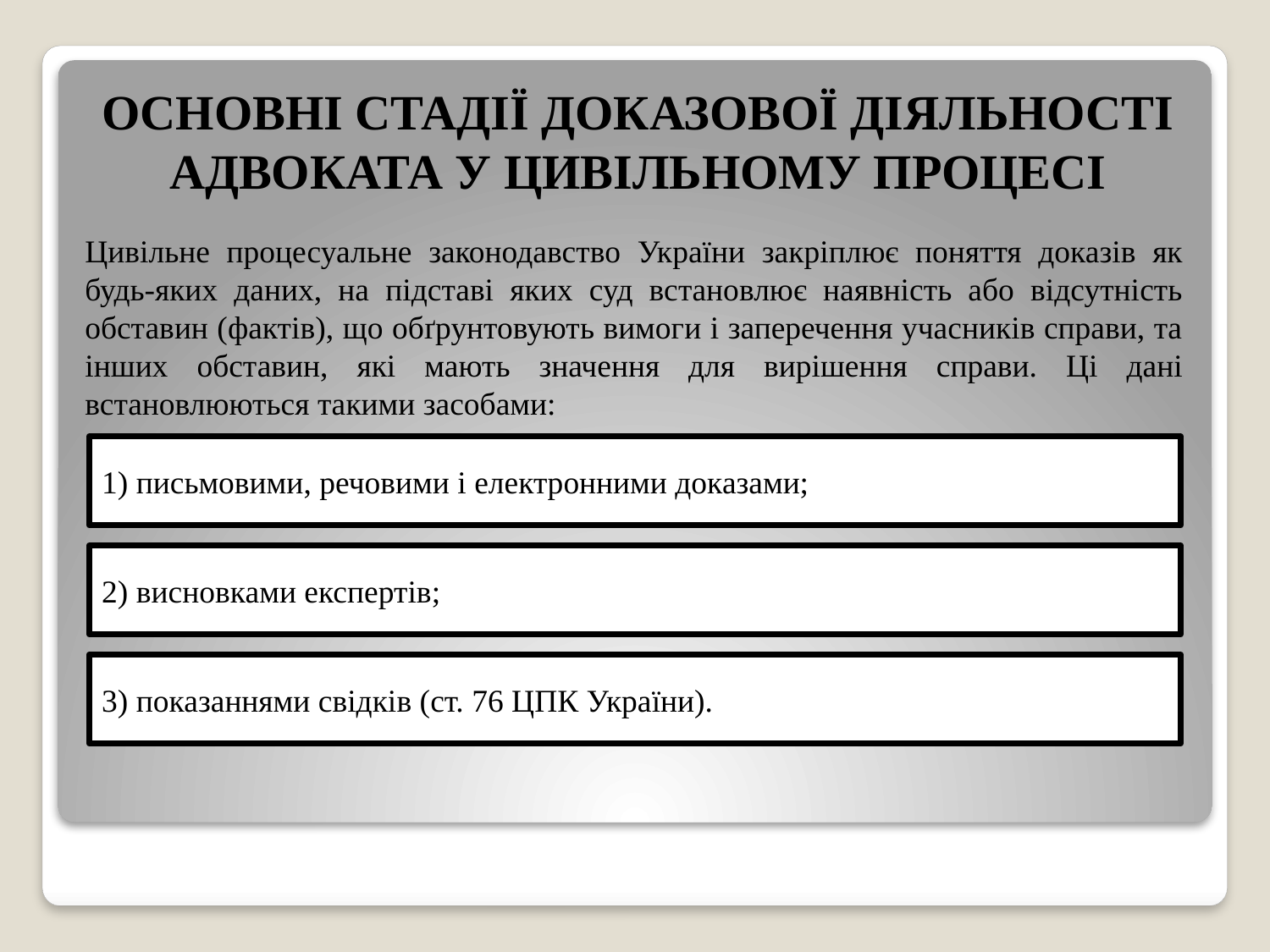

# ОСНОВНІ СТАДІЇ ДОКАЗОВОЇ ДІЯЛЬНОСТІ АДВОКАТА У ЦИВІЛЬНОМУ ПРОЦЕСІ
Цивільне процесуальне законодавство України закріплює поняття доказів як будь-яких даних, на підставі яких суд встановлює наявність або відсутність обставин (фактів), що обґрунтовують вимоги і заперечення учасників справи, та інших обставин, які мають значення для вирішення справи. Ці дані встановлюються такими засобами:
1) письмовими, речовими і електронними доказами;
2) висновками експертів;
3) показаннями свідків (ст. 76 ЦПК України).